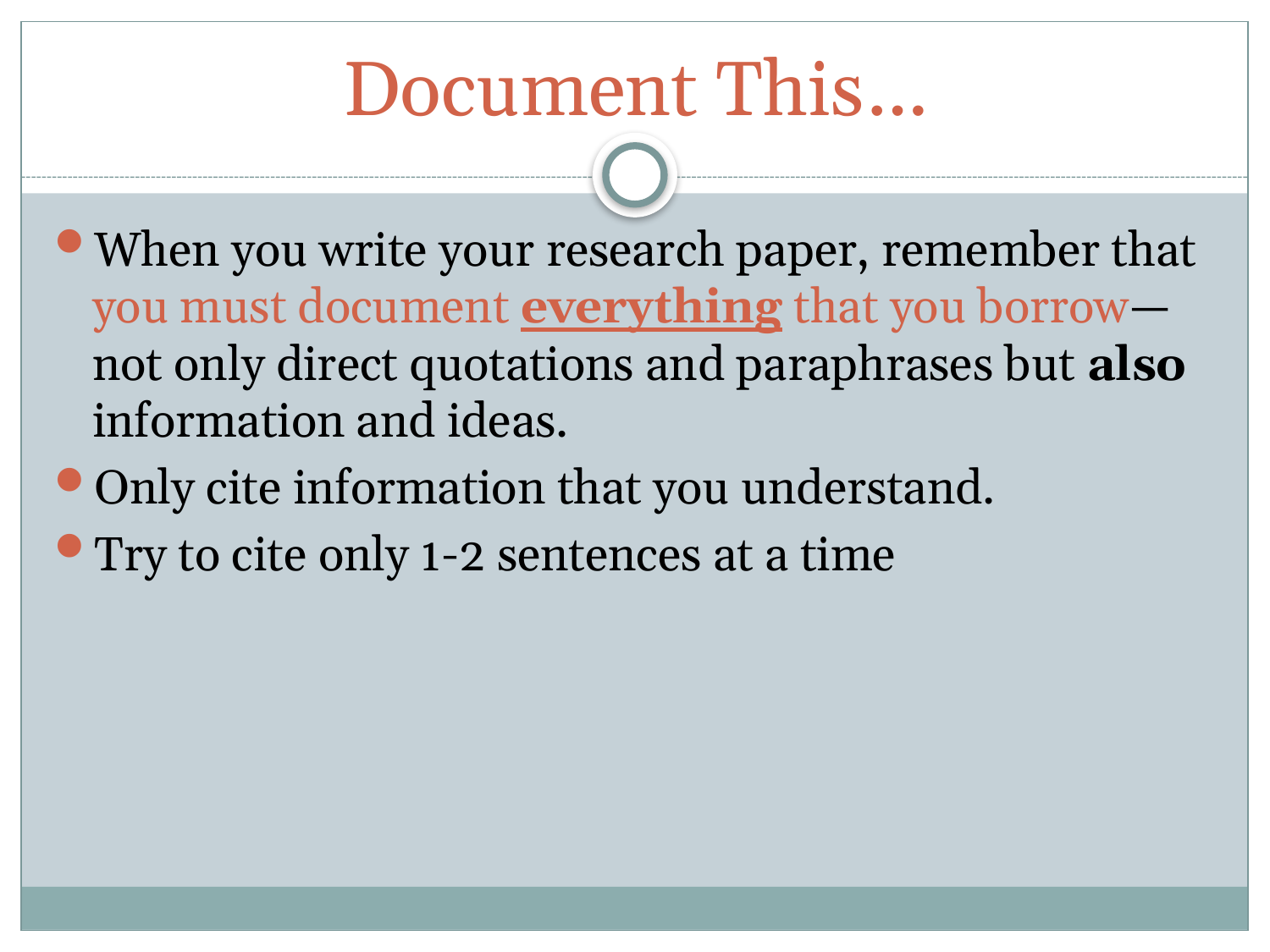

# Document This…
When you write your research paper, remember that you must document everything that you borrow—not only direct quotations and paraphrases but also information and ideas.
Only cite information that you understand.
Try to cite only 1-2 sentences at a time